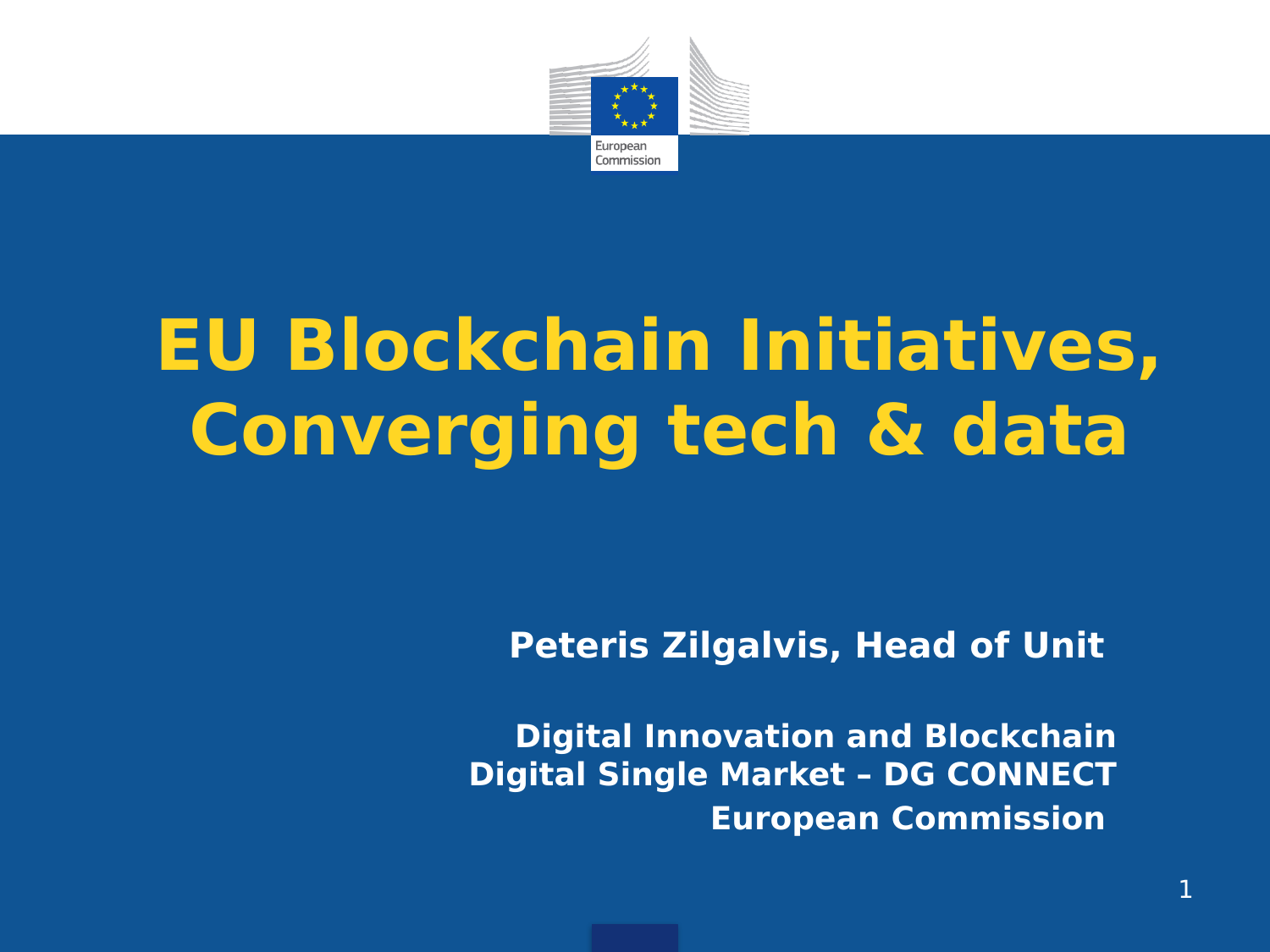

# EU Blockchain Initiatives, Converging tech & data

Peteris Zilgalvis, Head of Unit

Digital Innovation and Blockchain Digital Single Market – DG CONNECT
European Commission

1